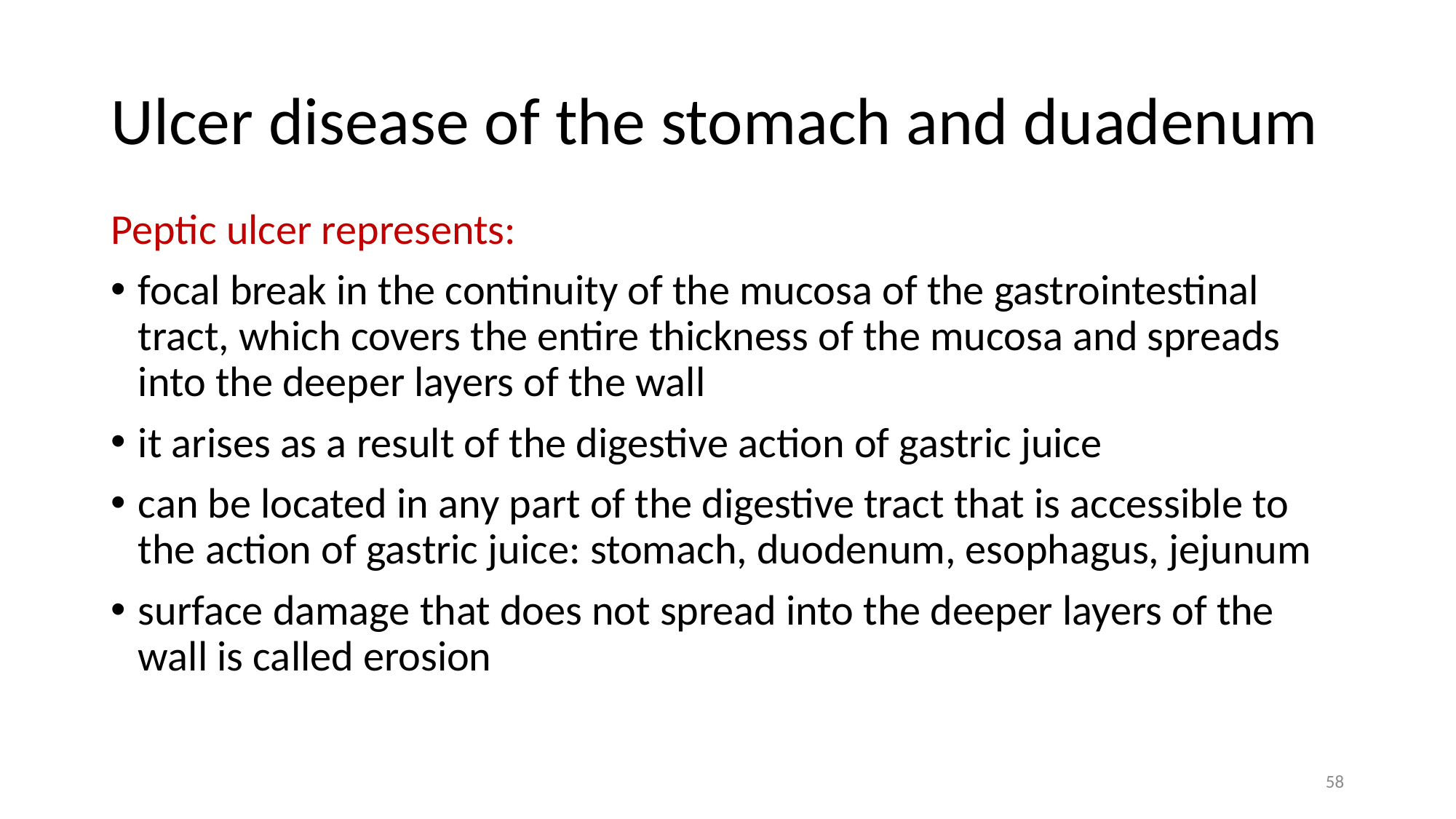

# Ulcer disease of the stomach and duadenum
Peptic ulcer represents:
focal break in the continuity of the mucosa of the gastrointestinal tract, which covers the entire thickness of the mucosa and spreads into the deeper layers of the wall
it arises as a result of the digestive action of gastric juice
can be located in any part of the digestive tract that is accessible to the action of gastric juice: stomach, duodenum, esophagus, jejunum
surface damage that does not spread into the deeper layers of the wall is called erosion
58